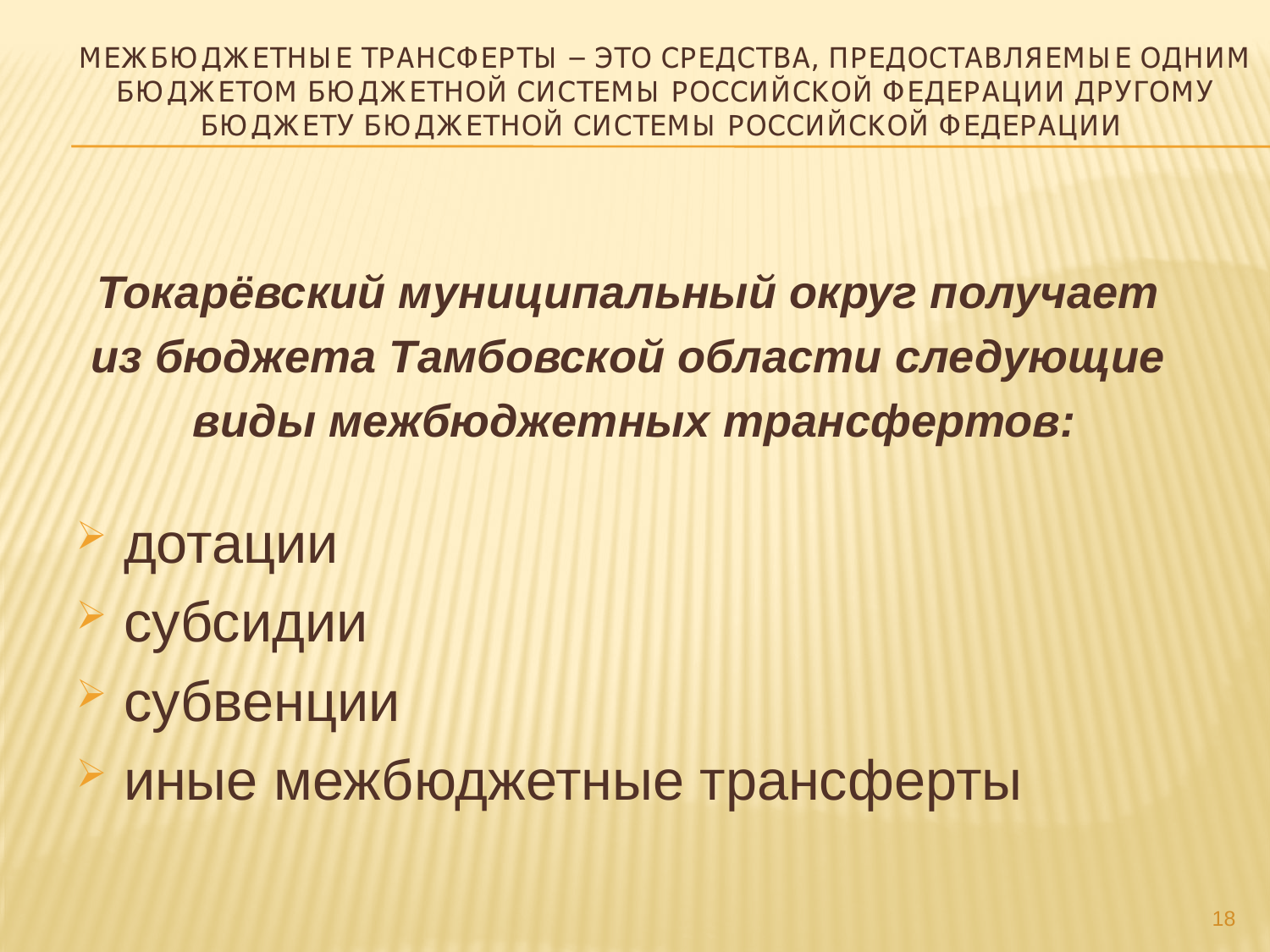

# Межбюджетные трансферты – это средства, предоставляемые одним бюджетом бюджетной системы Российской Федерации другому бюджету бюджетной системы Российской Федерации
Токарёвский муниципальный округ получает
из бюджета Тамбовской области следующие
виды межбюджетных трансфертов:

дотации
субсидии
субвенции
иные межбюджетные трансферты
18